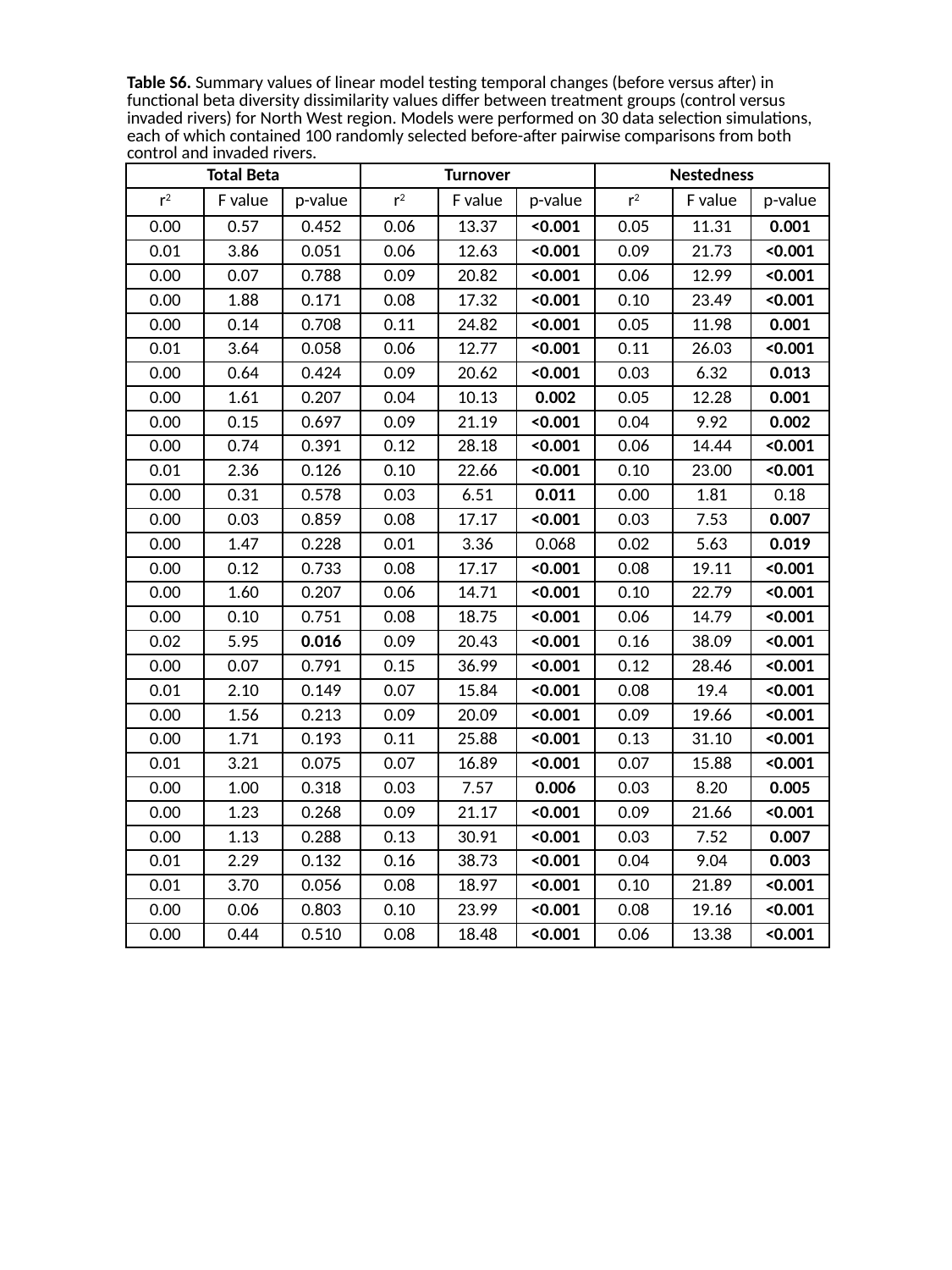

| Table S6. Summary values of linear model testing temporal changes (before versus after) in functional beta diversity dissimilarity values differ between treatment groups (control versus invaded rivers) for North West region. Models were performed on 30 data selection simulations, each of which contained 100 randomly selected before-after pairwise comparisons from both control and invaded rivers. |  |  |  |  |  |  |  |  |
| --- | --- | --- | --- | --- | --- | --- | --- | --- |
| Total Beta |  |  | Turnover |  |  | Nestedness |  |  |
| r2 | F value | p-value | r2 | F value | p-value | r2 | F value | p-value |
| 0.00 | 0.57 | 0.452 | 0.06 | 13.37 | <0.001 | 0.05 | 11.31 | 0.001 |
| 0.01 | 3.86 | 0.051 | 0.06 | 12.63 | <0.001 | 0.09 | 21.73 | <0.001 |
| 0.00 | 0.07 | 0.788 | 0.09 | 20.82 | <0.001 | 0.06 | 12.99 | <0.001 |
| 0.00 | 1.88 | 0.171 | 0.08 | 17.32 | <0.001 | 0.10 | 23.49 | <0.001 |
| 0.00 | 0.14 | 0.708 | 0.11 | 24.82 | <0.001 | 0.05 | 11.98 | 0.001 |
| 0.01 | 3.64 | 0.058 | 0.06 | 12.77 | <0.001 | 0.11 | 26.03 | <0.001 |
| 0.00 | 0.64 | 0.424 | 0.09 | 20.62 | <0.001 | 0.03 | 6.32 | 0.013 |
| 0.00 | 1.61 | 0.207 | 0.04 | 10.13 | 0.002 | 0.05 | 12.28 | 0.001 |
| 0.00 | 0.15 | 0.697 | 0.09 | 21.19 | <0.001 | 0.04 | 9.92 | 0.002 |
| 0.00 | 0.74 | 0.391 | 0.12 | 28.18 | <0.001 | 0.06 | 14.44 | <0.001 |
| 0.01 | 2.36 | 0.126 | 0.10 | 22.66 | <0.001 | 0.10 | 23.00 | <0.001 |
| 0.00 | 0.31 | 0.578 | 0.03 | 6.51 | 0.011 | 0.00 | 1.81 | 0.18 |
| 0.00 | 0.03 | 0.859 | 0.08 | 17.17 | <0.001 | 0.03 | 7.53 | 0.007 |
| 0.00 | 1.47 | 0.228 | 0.01 | 3.36 | 0.068 | 0.02 | 5.63 | 0.019 |
| 0.00 | 0.12 | 0.733 | 0.08 | 17.17 | <0.001 | 0.08 | 19.11 | <0.001 |
| 0.00 | 1.60 | 0.207 | 0.06 | 14.71 | <0.001 | 0.10 | 22.79 | <0.001 |
| 0.00 | 0.10 | 0.751 | 0.08 | 18.75 | <0.001 | 0.06 | 14.79 | <0.001 |
| 0.02 | 5.95 | 0.016 | 0.09 | 20.43 | <0.001 | 0.16 | 38.09 | <0.001 |
| 0.00 | 0.07 | 0.791 | 0.15 | 36.99 | <0.001 | 0.12 | 28.46 | <0.001 |
| 0.01 | 2.10 | 0.149 | 0.07 | 15.84 | <0.001 | 0.08 | 19.4 | <0.001 |
| 0.00 | 1.56 | 0.213 | 0.09 | 20.09 | <0.001 | 0.09 | 19.66 | <0.001 |
| 0.00 | 1.71 | 0.193 | 0.11 | 25.88 | <0.001 | 0.13 | 31.10 | <0.001 |
| 0.01 | 3.21 | 0.075 | 0.07 | 16.89 | <0.001 | 0.07 | 15.88 | <0.001 |
| 0.00 | 1.00 | 0.318 | 0.03 | 7.57 | 0.006 | 0.03 | 8.20 | 0.005 |
| 0.00 | 1.23 | 0.268 | 0.09 | 21.17 | <0.001 | 0.09 | 21.66 | <0.001 |
| 0.00 | 1.13 | 0.288 | 0.13 | 30.91 | <0.001 | 0.03 | 7.52 | 0.007 |
| 0.01 | 2.29 | 0.132 | 0.16 | 38.73 | <0.001 | 0.04 | 9.04 | 0.003 |
| 0.01 | 3.70 | 0.056 | 0.08 | 18.97 | <0.001 | 0.10 | 21.89 | <0.001 |
| 0.00 | 0.06 | 0.803 | 0.10 | 23.99 | <0.001 | 0.08 | 19.16 | <0.001 |
| 0.00 | 0.44 | 0.510 | 0.08 | 18.48 | <0.001 | 0.06 | 13.38 | <0.001 |